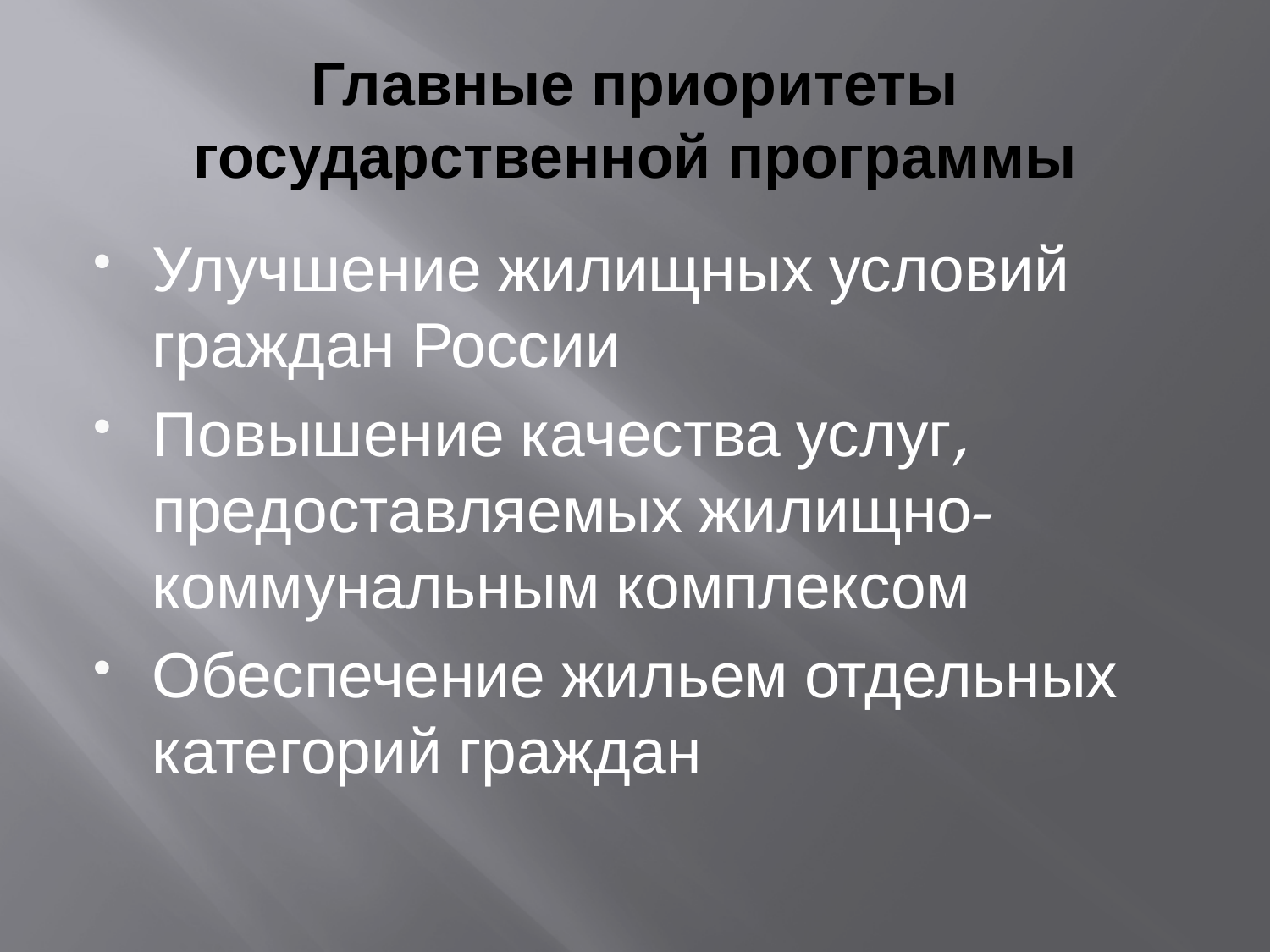

# Главные приоритеты государственной программы
Улучшение жилищных условий граждан России
Повышение качества услуг, предоставляемых жилищно-коммунальным комплексом
Обеспечение жильем отдельных категорий граждан